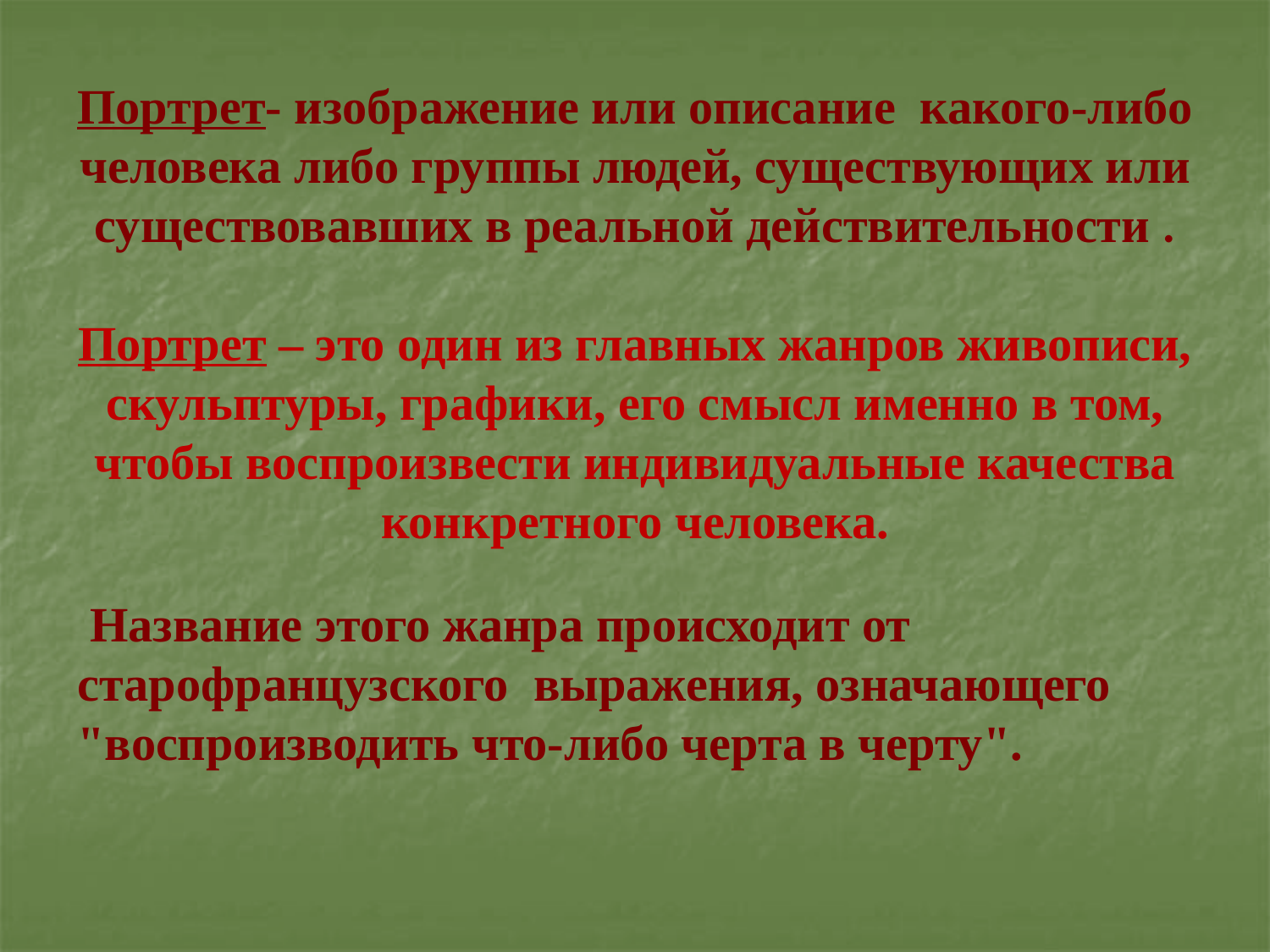

# Портрет- изображение или описание  какого-либо человека либо группы людей, существующих или существовавших в реальной действительности . Портрет – это один из главных жанров живописи, скульптуры, графики, его смысл именно в том, чтобы воспроизвести индивидуальные качества конкретного человека.
 Название этого жанра происходит от старофранцузского  выражения, означающего "воспроизводить что-либо черта в черту".